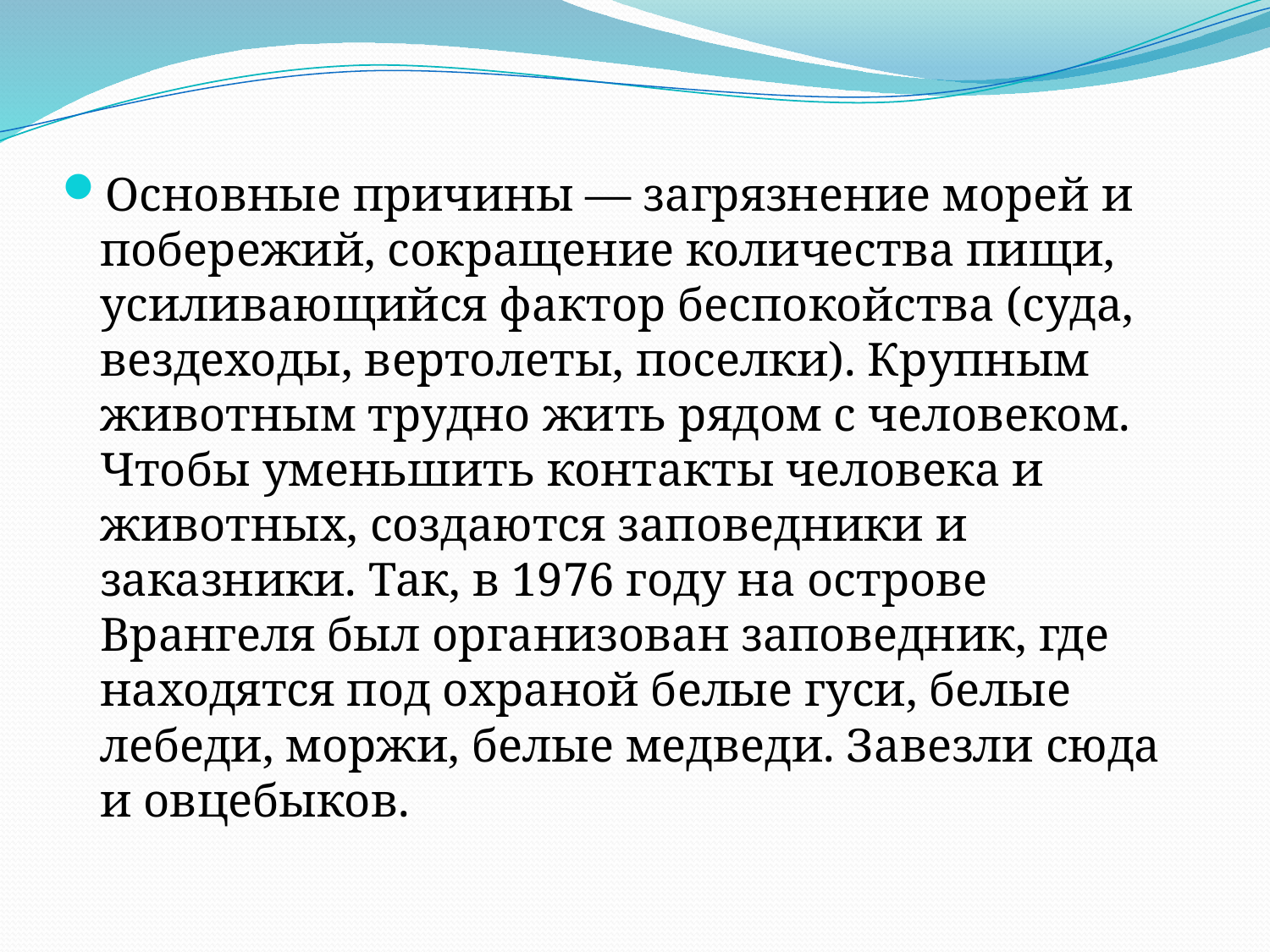

Основные причины — загрязнение морей и побережий, сокращение количества пищи, усиливающийся фактор беспокойства (суда, вездеходы, вертолеты, поселки). Крупным животным трудно жить рядом с человеком. Чтобы уменьшить контакты человека и животных, создаются заповедники и заказники. Так, в 1976 году на острове Врангеля был организован заповедник, где находятся под охраной белые гуси, белые лебеди, моржи, белые медведи. Завезли сюда и овцебыков.